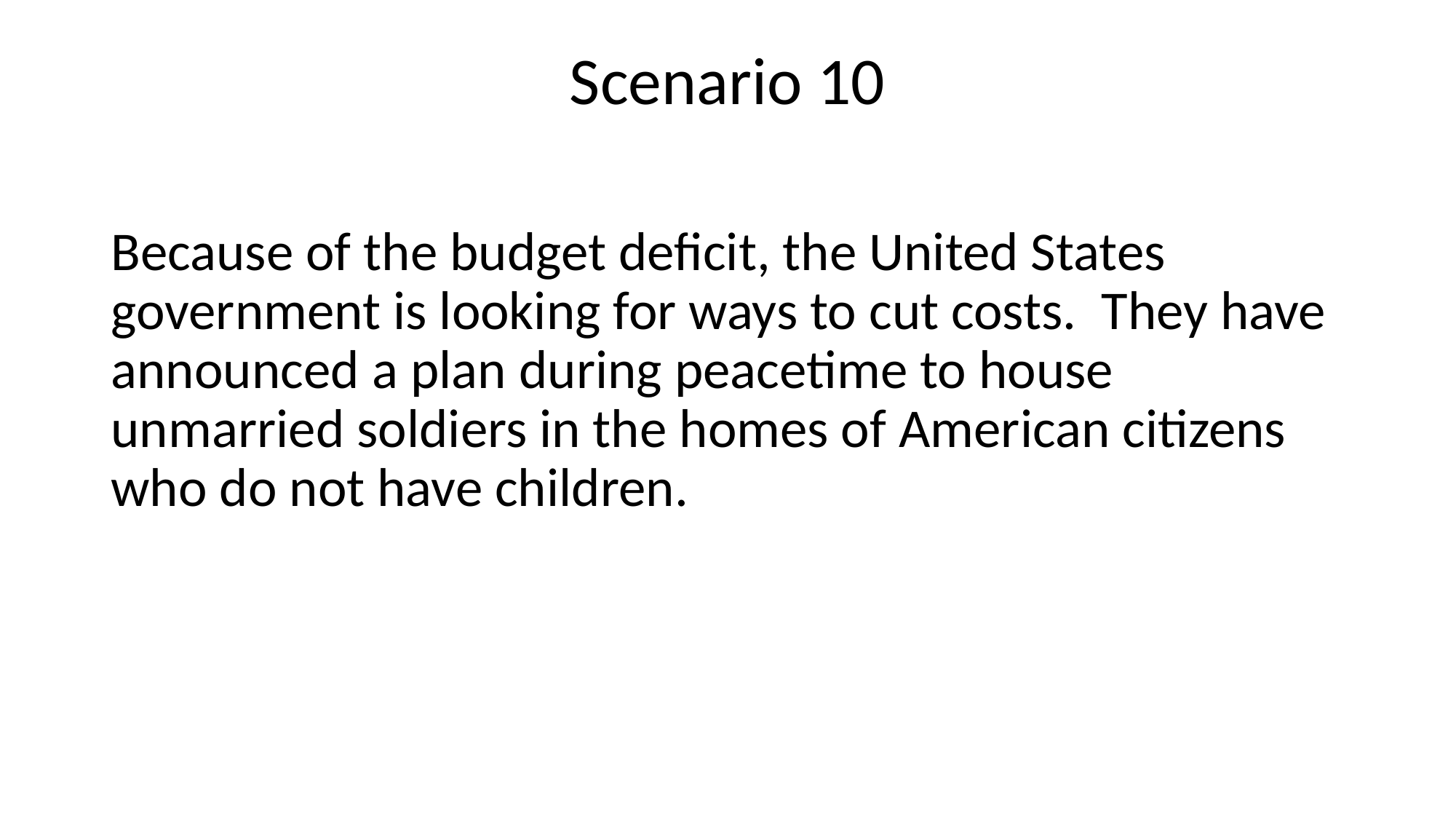

# Scenario 10
Because of the budget deficit, the United States government is looking for ways to cut costs.  They have announced a plan during peacetime to house unmarried soldiers in the homes of American citizens who do not have children.